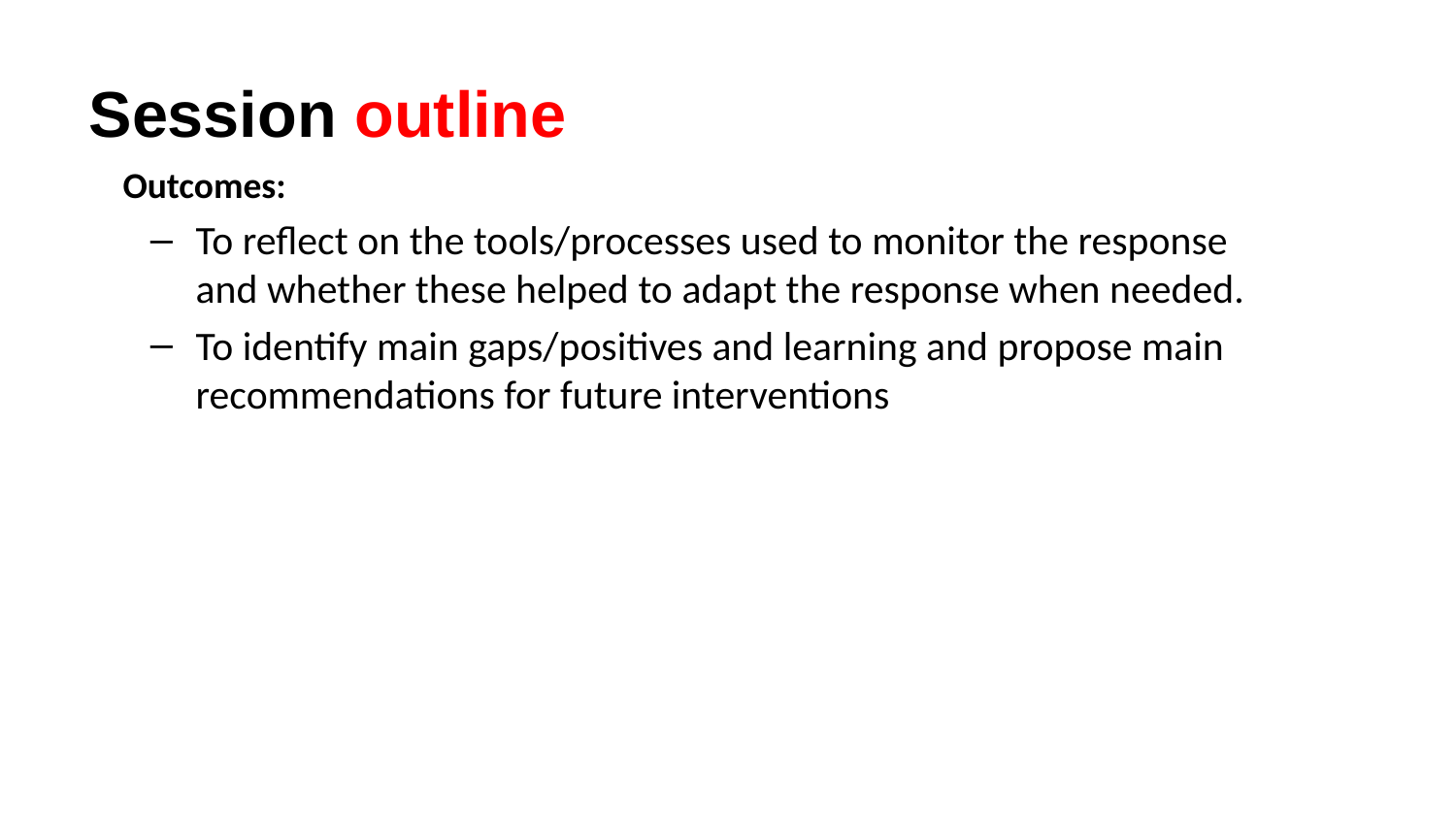

# Session outline
Outcomes:
To reflect on the tools/processes used to monitor the response and whether these helped to adapt the response when needed.
To identify main gaps/positives and learning and propose main recommendations for future interventions